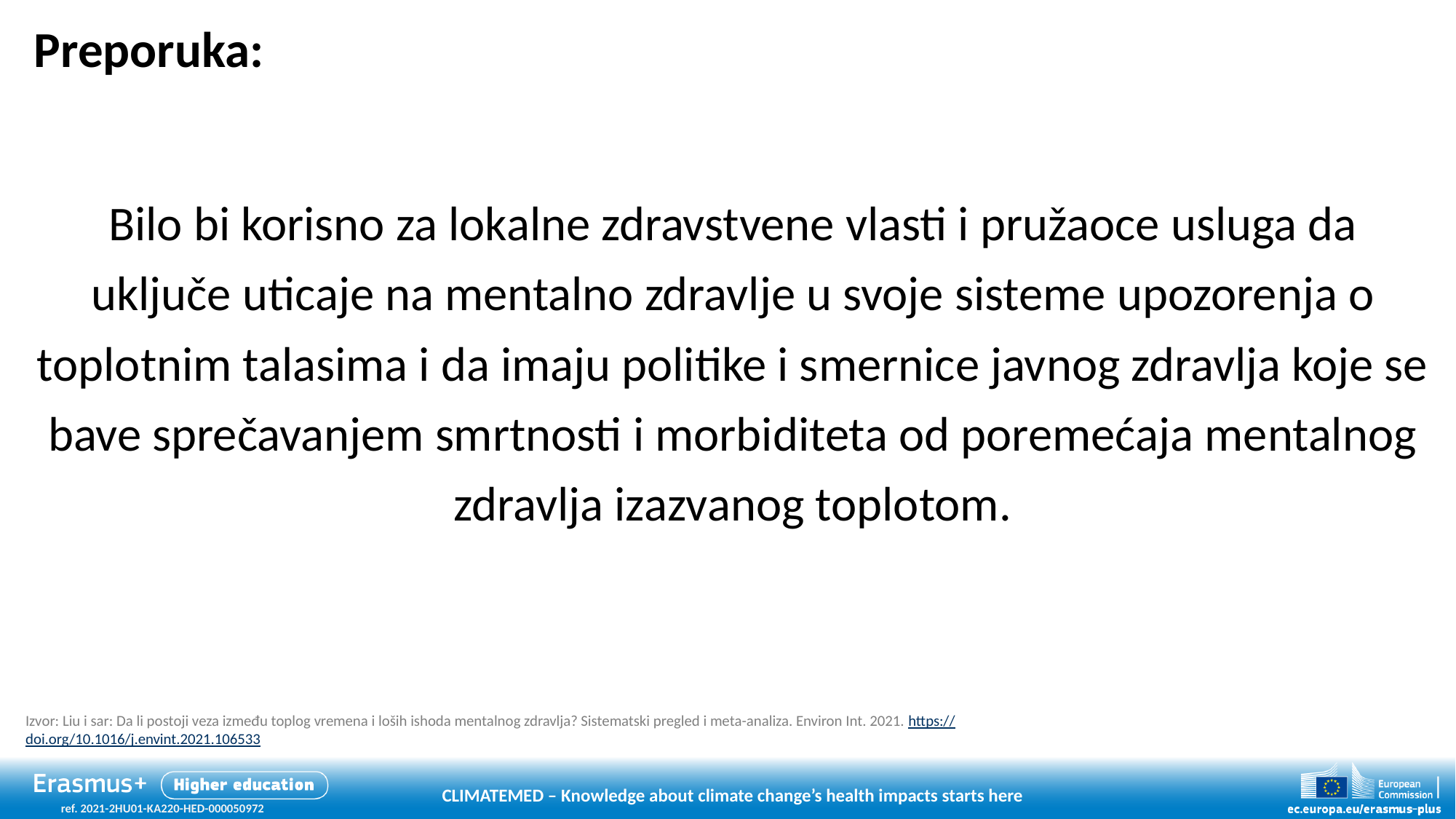

# Preporuka:
Bilo bi korisno za lokalne zdravstvene vlasti i pružaoce usluga da uključe uticaje na mentalno zdravlje u svoje sisteme upozorenja o toplotnim talasima i da imaju politike i smernice javnog zdravlja koje se bave sprečavanjem smrtnosti i morbiditeta od poremećaja mentalnog zdravlja izazvanog toplotom.
Izvor: Liu i sar: Da li postoji veza između toplog vremena i loših ishoda mentalnog zdravlja? Sistematski pregled i meta-analiza. Environ Int. 2021. https://doi.org/10.1016/j.envint.2021.106533